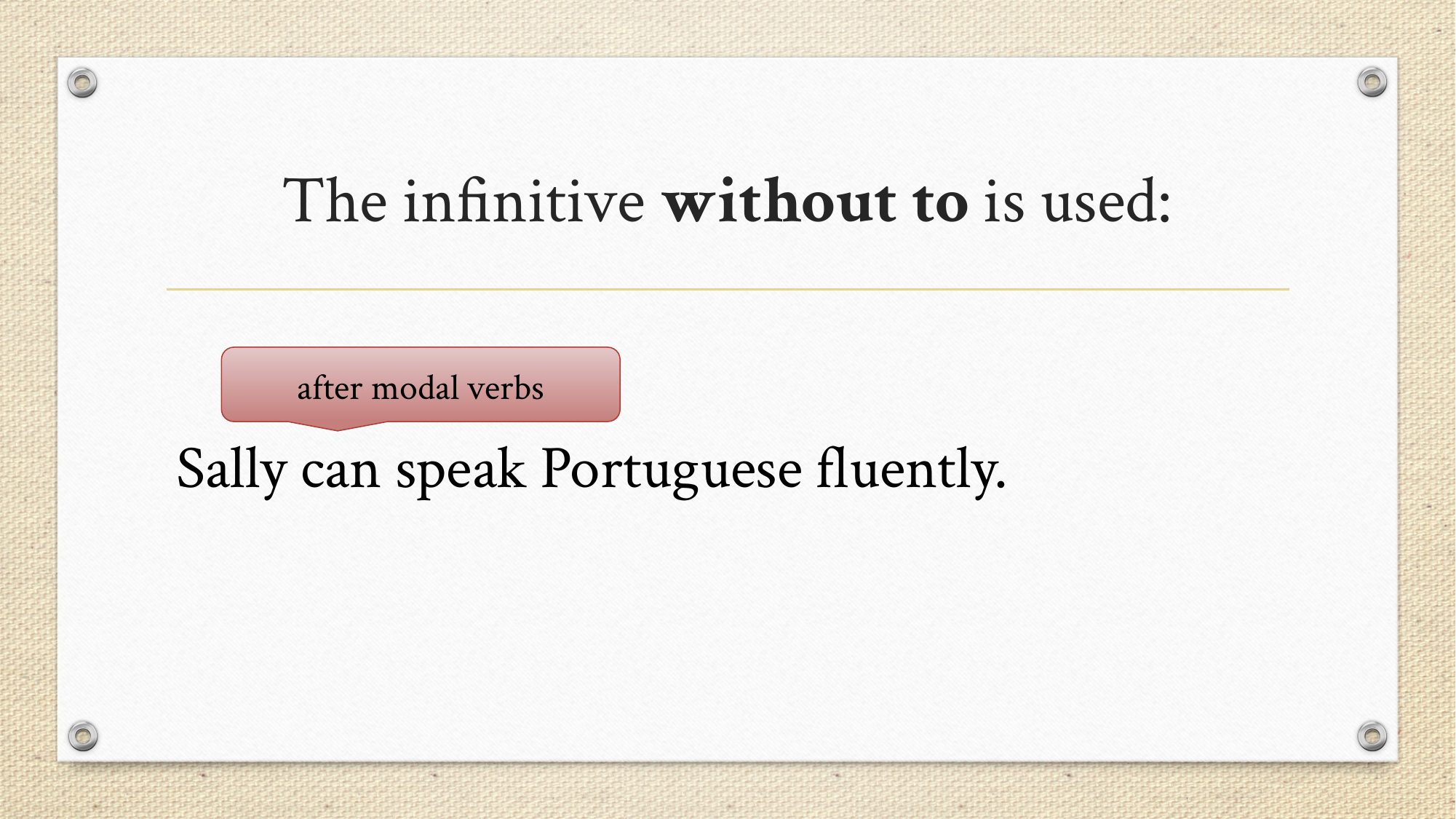

# The infinitive without to is used:
after modal verbs
Sally can speak Portuguese fluently.